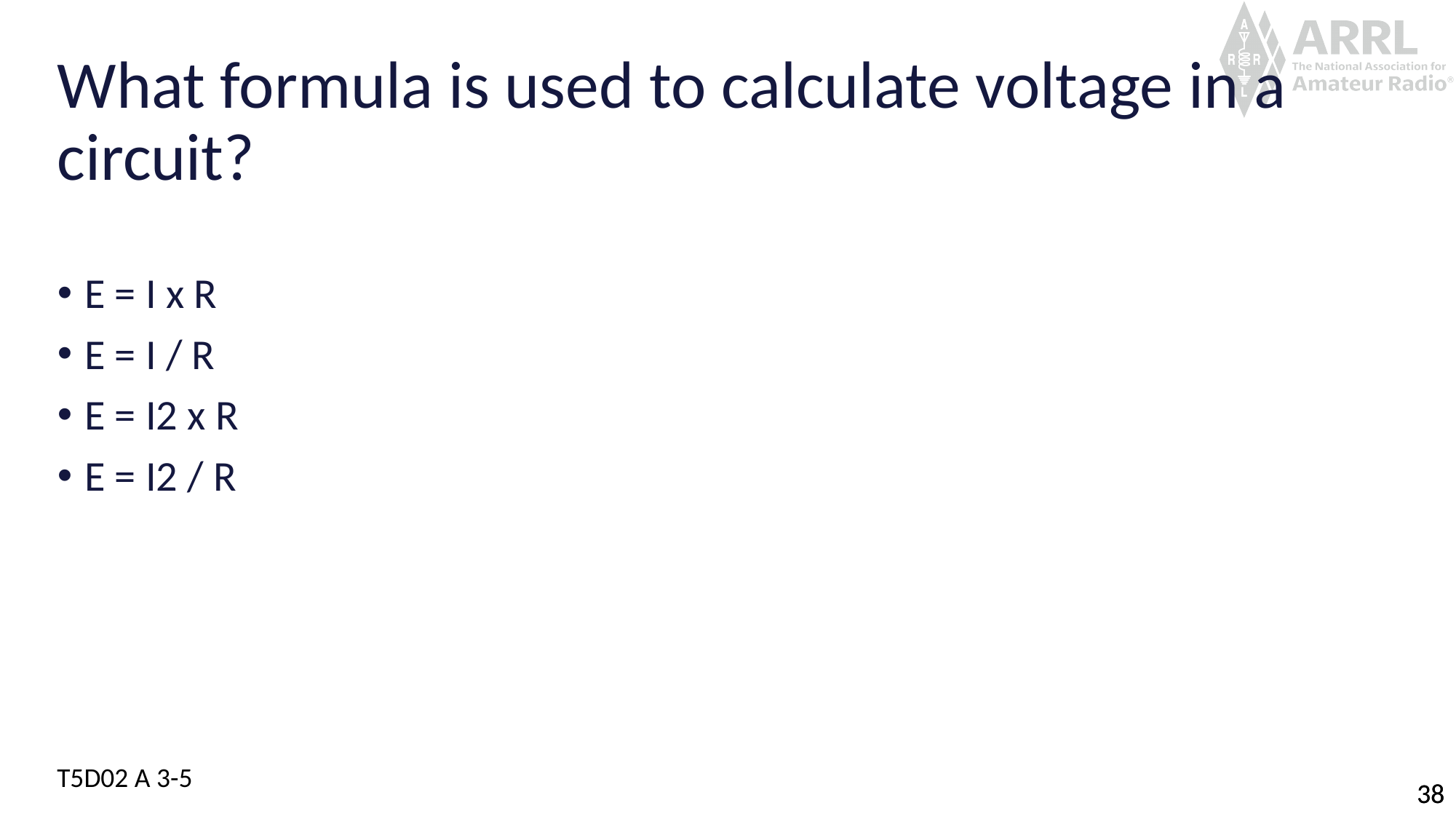

# What formula is used to calculate voltage in a circuit?
E = I x R
E = I / R
E = I2 x R
E = I2 / R
T5D02 A 3-5